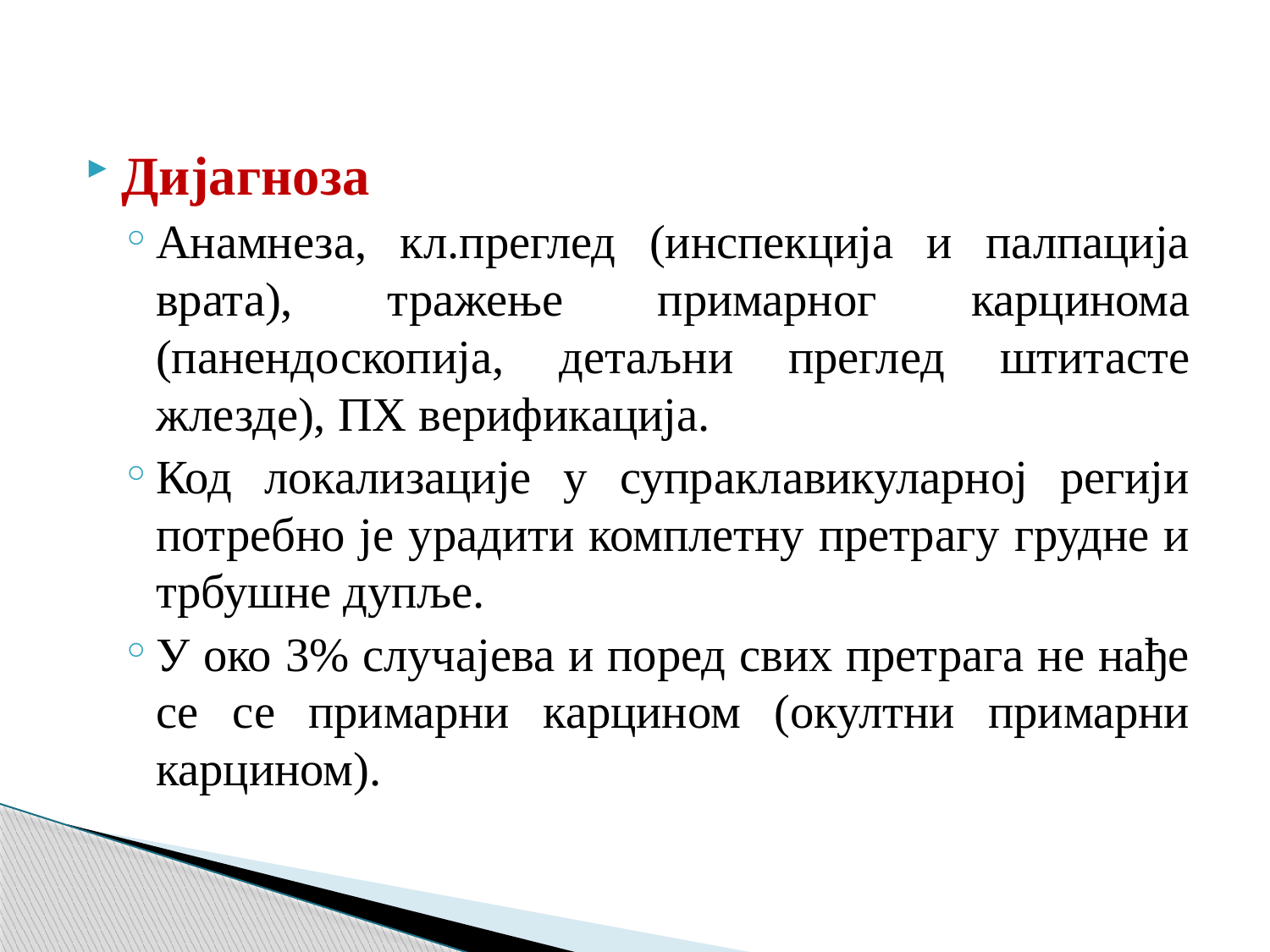

Дијагноза
Анамнеза, кл.преглед (инспекција и палпација врата), тражење примарног карцинома (панендоскопија, детаљни преглед штитасте жлезде), ПХ верификација.
Код локализације у супраклавикуларној регији потребно је урадити комплетну претрагу грудне и трбушне дупље.
У око 3% случајева и поред свих претрага не нађе се се примарни карцином (окултни примарни карцином).